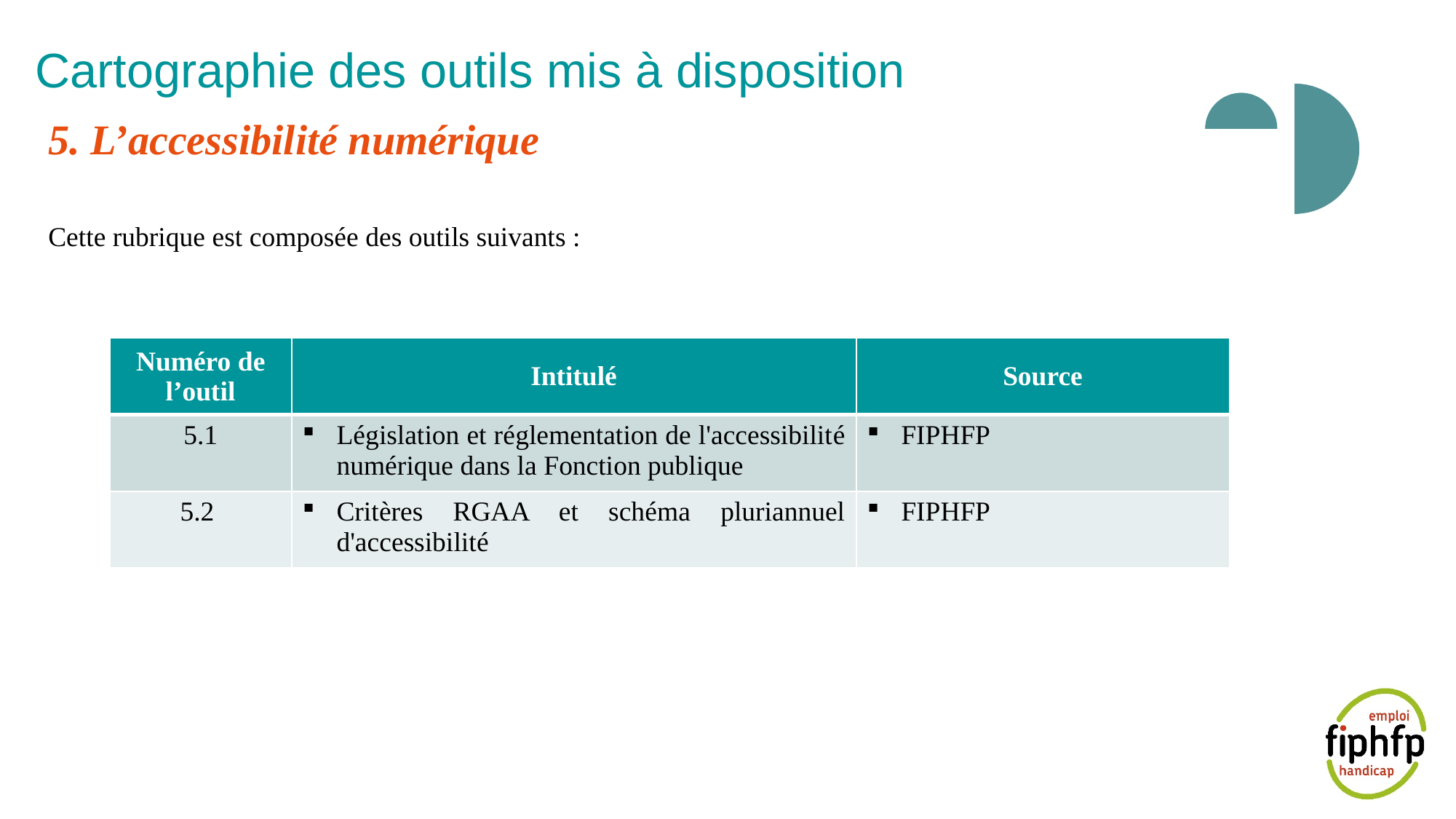

Cartographie des outils mis à disposition
5. L’accessibilité numérique
Cette rubrique est composée des outils suivants :

| Numéro de l’outil | Intitulé | Source |
| --- | --- | --- |
| 5.1 | Législation et réglementation de l'accessibilité numérique dans la Fonction publique | FIPHFP |
| 5.2 | Critères RGAA et schéma pluriannuel d'accessibilité | FIPHFP |